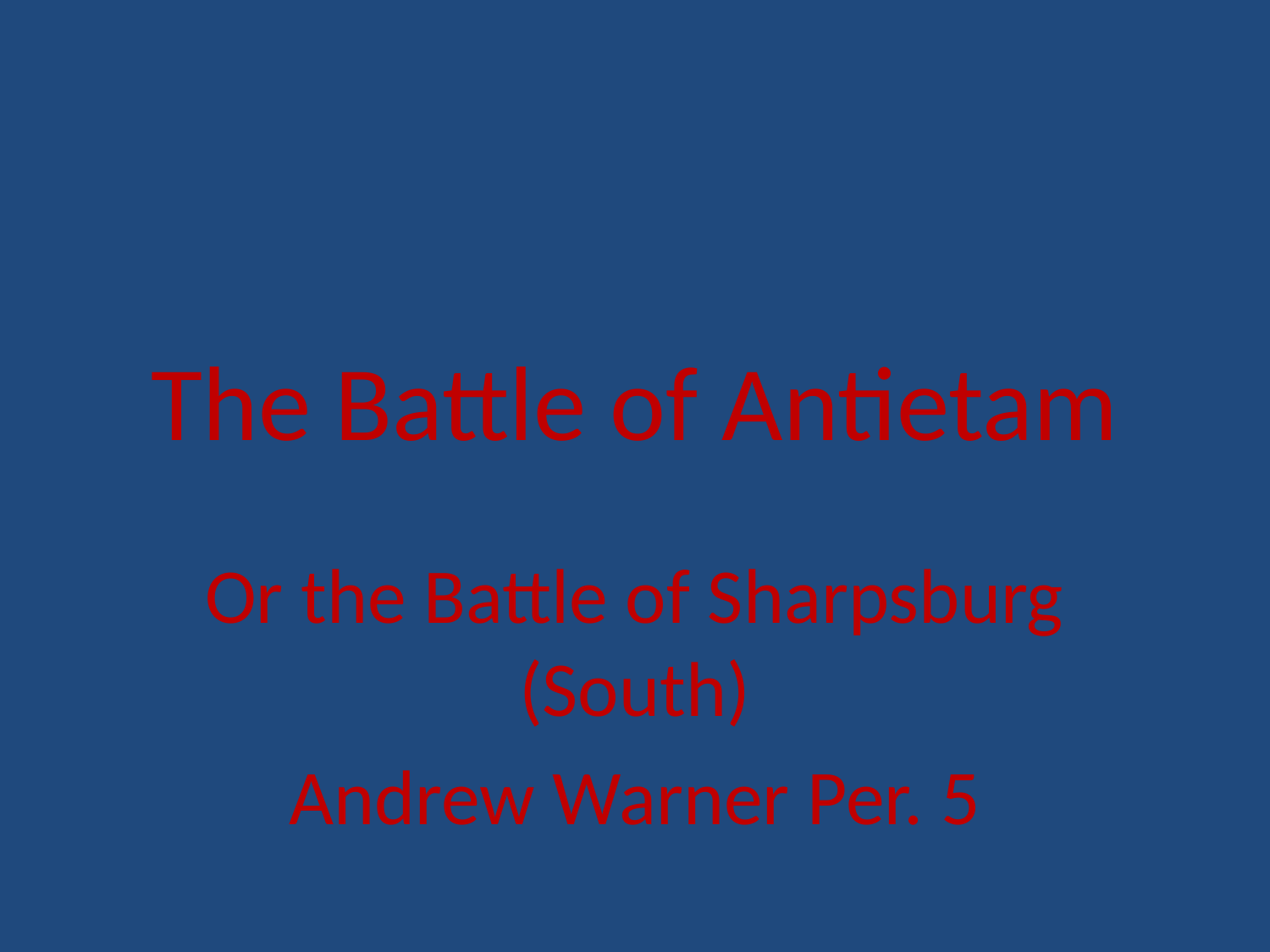

# The Battle of Antietam
Or the Battle of Sharpsburg (South)
Andrew Warner Per. 5